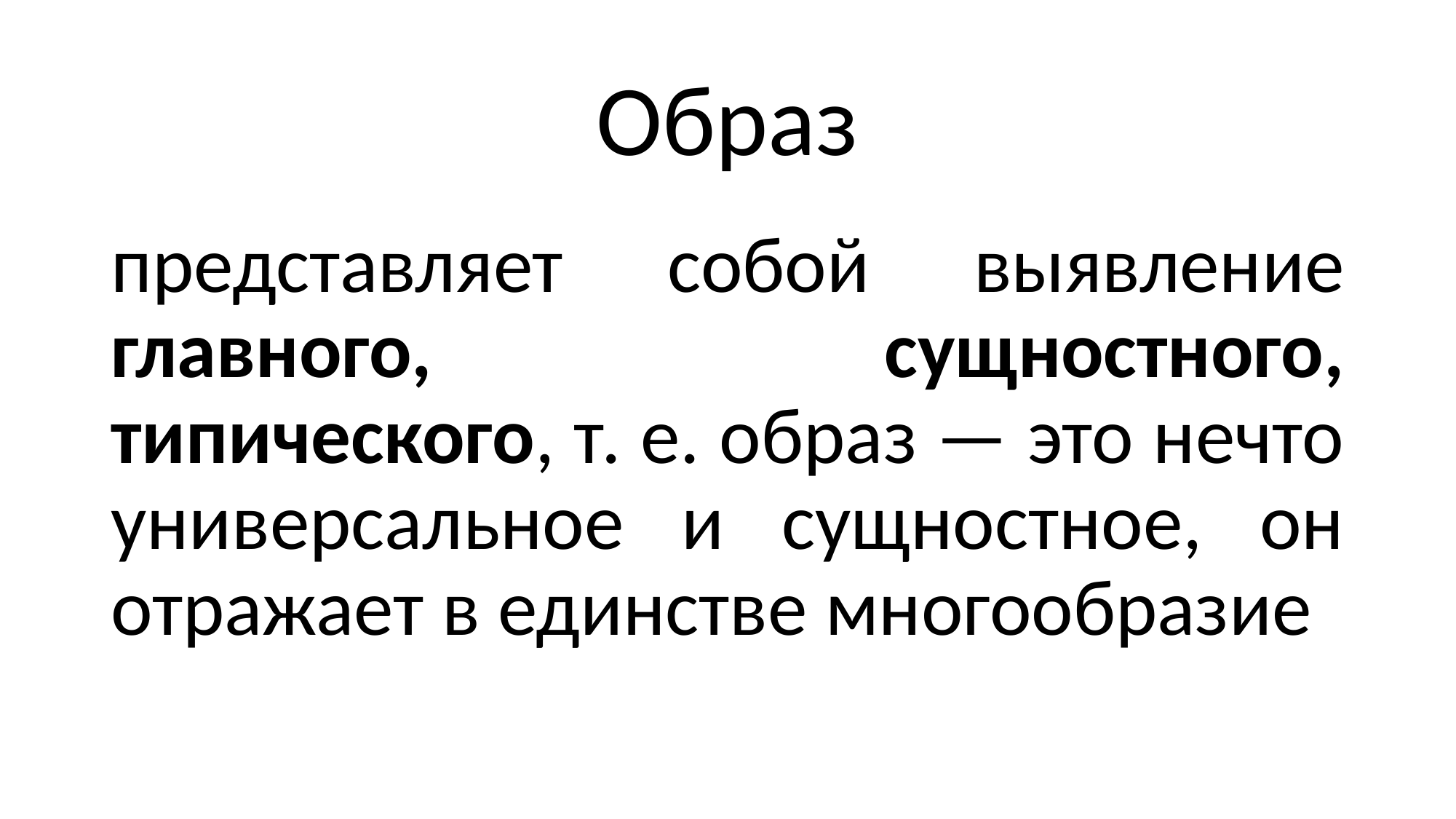

# Образ
представляет собой выявление главного, сущностного, типического, т. е. образ — это нечто универсальное и сущностное, он отражает в единстве многообразие